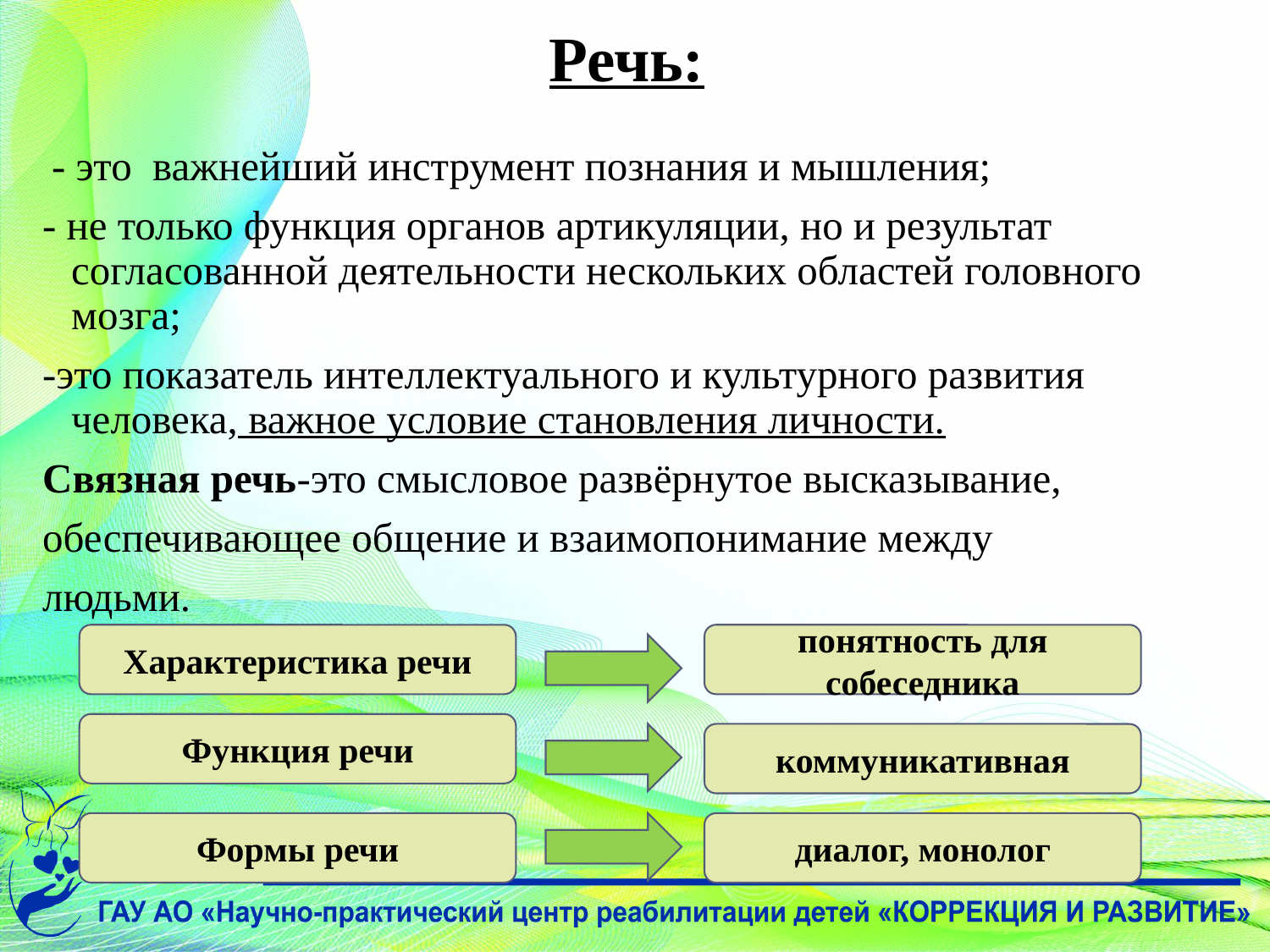

# Речь:
 - это  важнейший инструмент познания и мышления;
- не только функция органов артикуляции, но и результат согласованной деятельности нескольких областей головного мозга;
-это показатель интеллектуального и культурного развития человека, важное условие становления личности.
Связная речь-это смысловое развёрнутое высказывание,
обеспечивающее общение и взаимопонимание между
людьми.
Характеристика речи
понятность для собеседника

Функция речи

коммуникативная
Формы речи

диалог, монолог